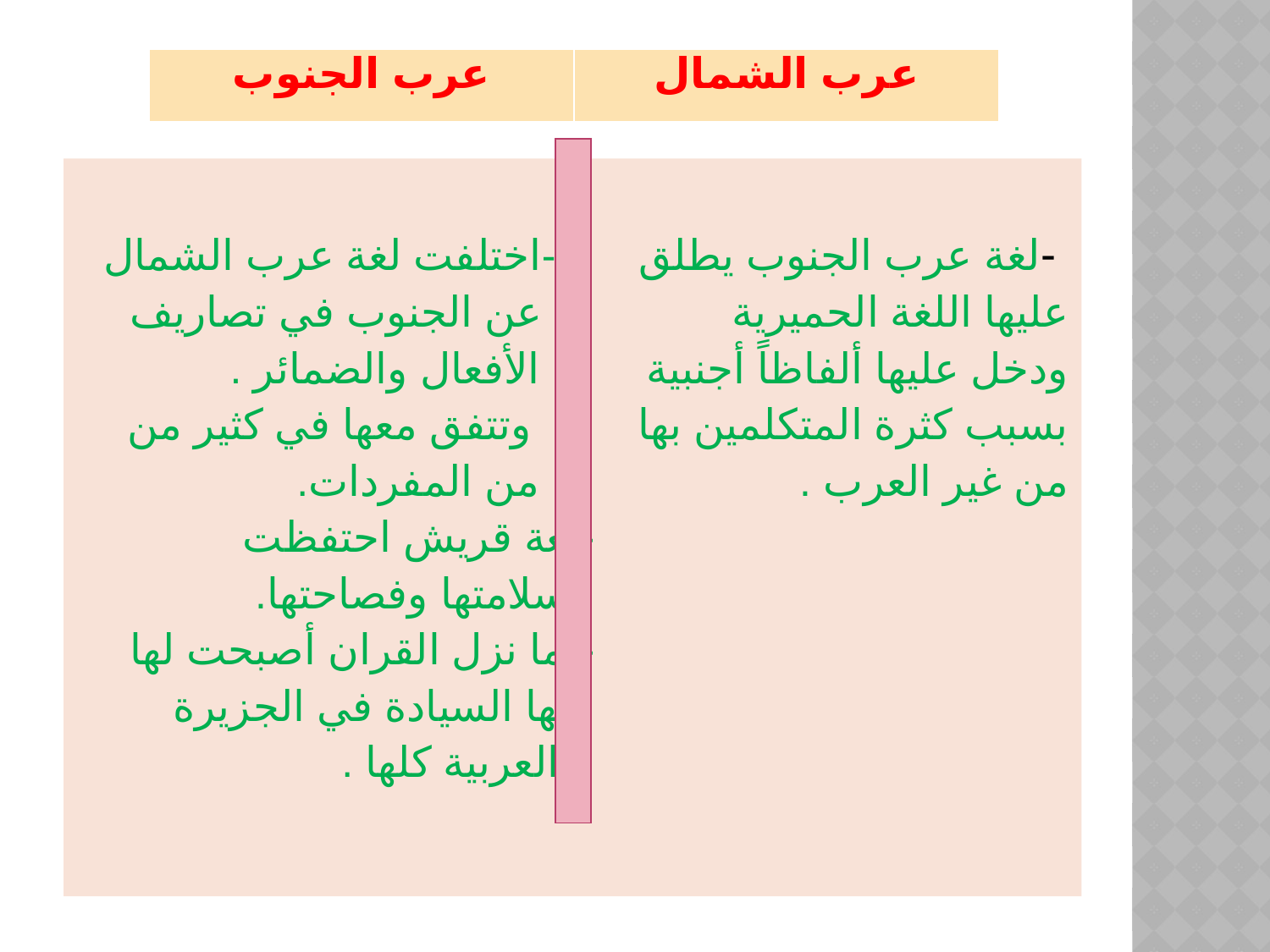

| عرب الجنوب | عرب الشمال |
| --- | --- |
|  |
| --- |

 -لغة عرب الجنوب يطلق       -اختلفت لغة عرب الشمال
عليها اللغة الحميرية                عن الجنوب في تصاريف
ودخل عليها ألفاظاً أجنبية         الأفعال والضمائر .
بسبب كثرة المتكلمين بها         وتتفق معها في كثير من
من غير العرب .                      من المفردات.
                                        -لغة قريش احتفظت
                                         بسلامتها وفصاحتها.
                                        -لما نزل القران أصبحت لها
                                          لها السيادة في الجزيرة
                                           العربية كلها .